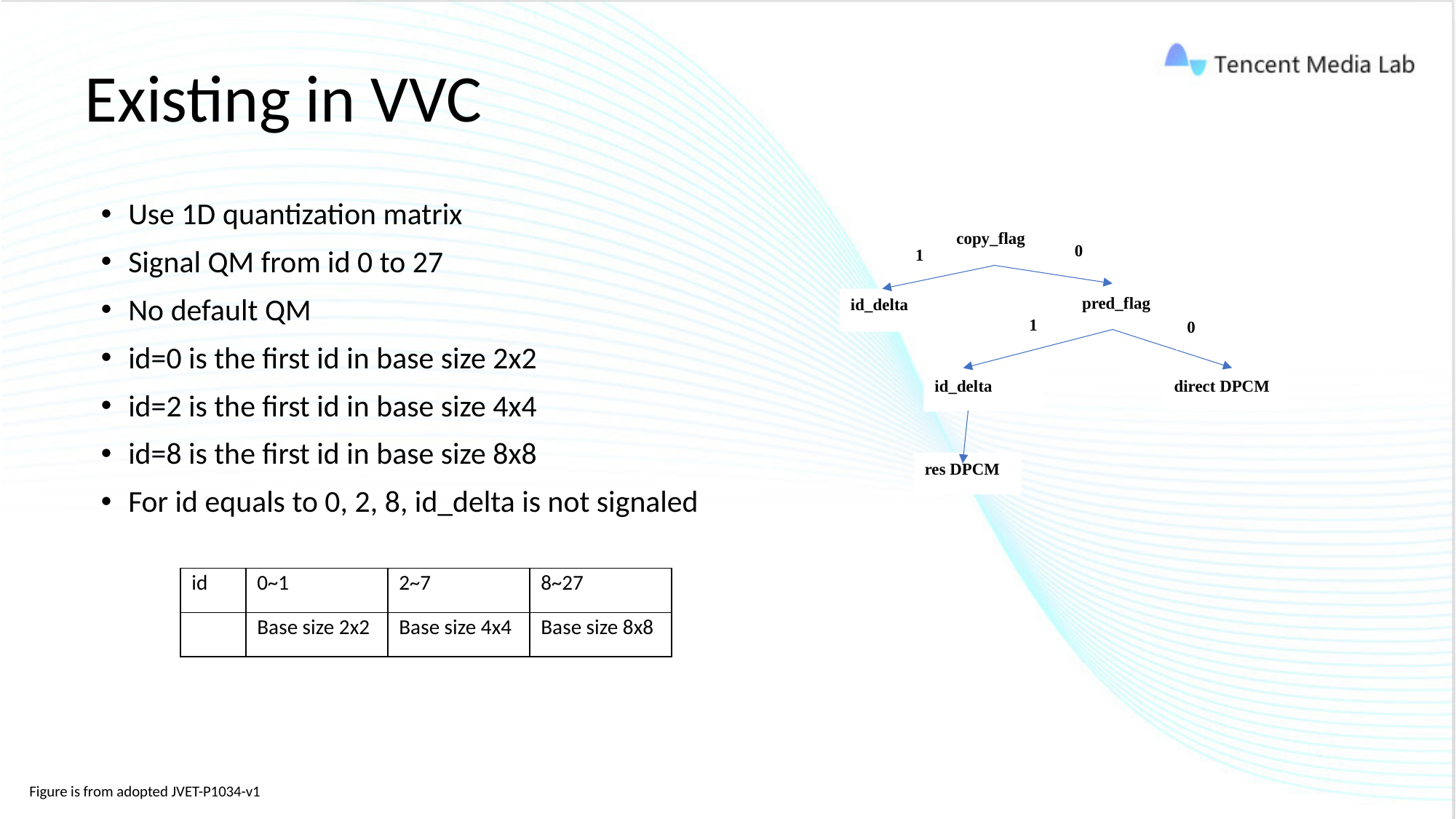

# Existing in VVC
Use 1D quantization matrix
Signal QM from id 0 to 27
No default QM
id=0 is the first id in base size 2x2
id=2 is the first id in base size 4x4
id=8 is the first id in base size 8x8
For id equals to 0, 2, 8, id_delta is not signaled

copy_flag
0
pred_flag
direct DPCM
res DPCM
id_delta
id_delta
0
1
1
| id | 0~1 | 2~7 | 8~27 |
| --- | --- | --- | --- |
|  | Base size 2x2 | Base size 4x4 | Base size 8x8 |
Figure is from adopted JVET-P1034-v1